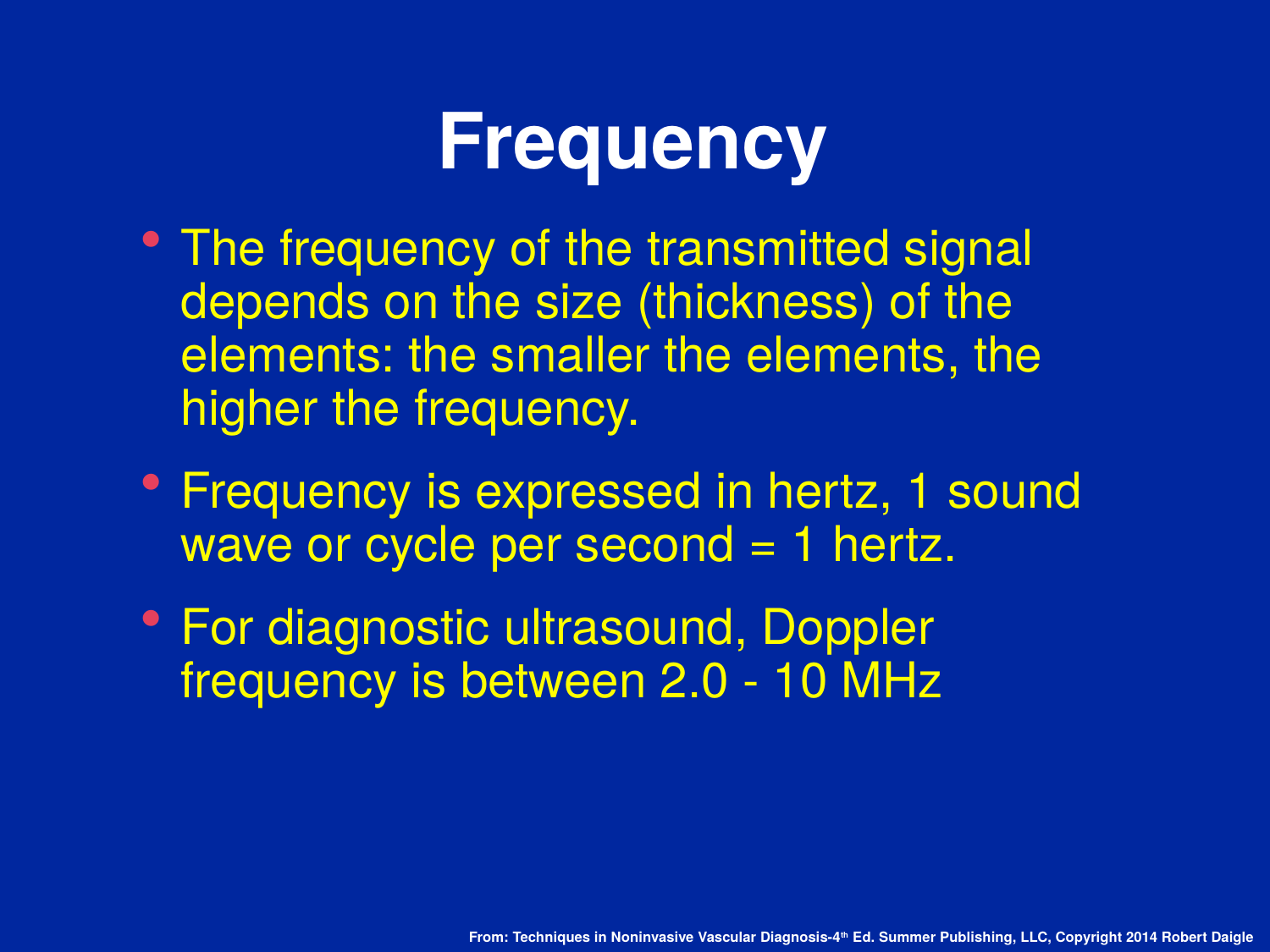

# Frequency
The frequency of the transmitted signal depends on the size (thickness) of the elements: the smaller the elements, the higher the frequency.
Frequency is expressed in hertz, 1 sound wave or cycle per second = 1 hertz.
For diagnostic ultrasound, Doppler frequency is between 2.0 - 10 MHz